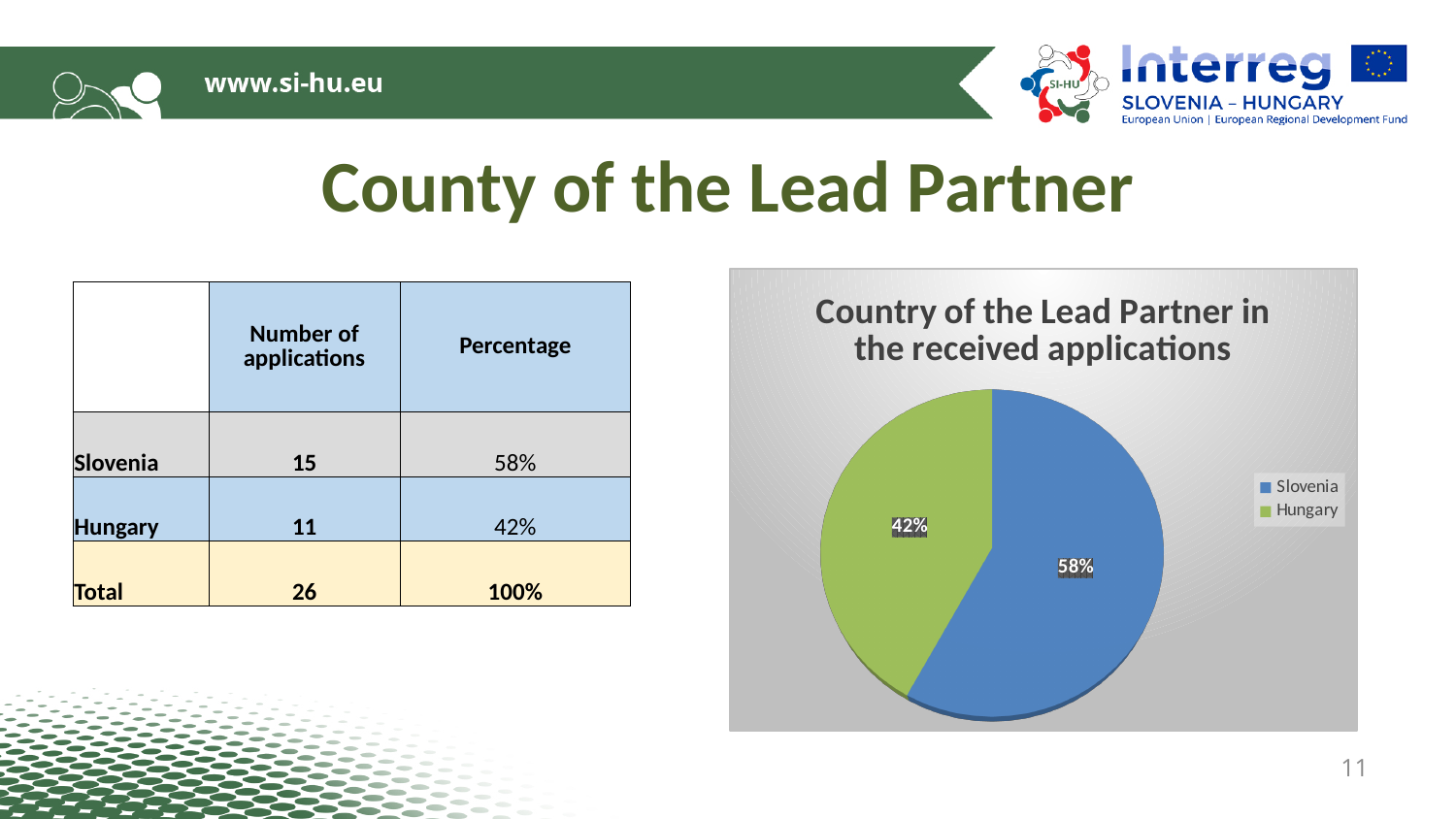

# County of the Lead Partner

[unsupported chart]

|  | Number of applications | Percentage |
| --- | --- | --- |
| Slovenia | 15 | 58% |
| Hungary | 11 | 42% |
| Total | 26 | 100% |
11